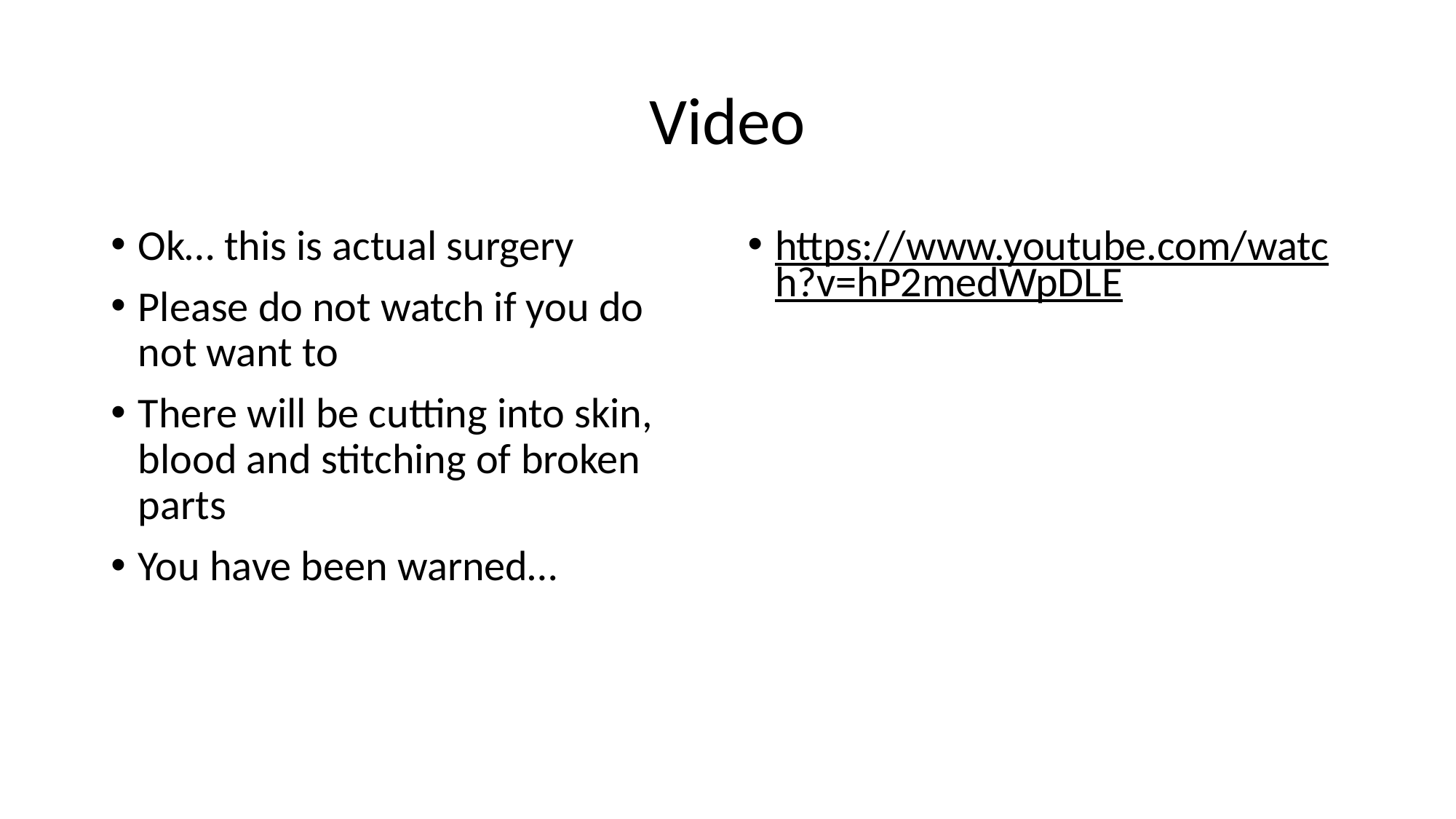

# Video
Ok… this is actual surgery
Please do not watch if you do not want to
There will be cutting into skin, blood and stitching of broken parts
You have been warned…
https://www.youtube.com/watch?v=hP2medWpDLE